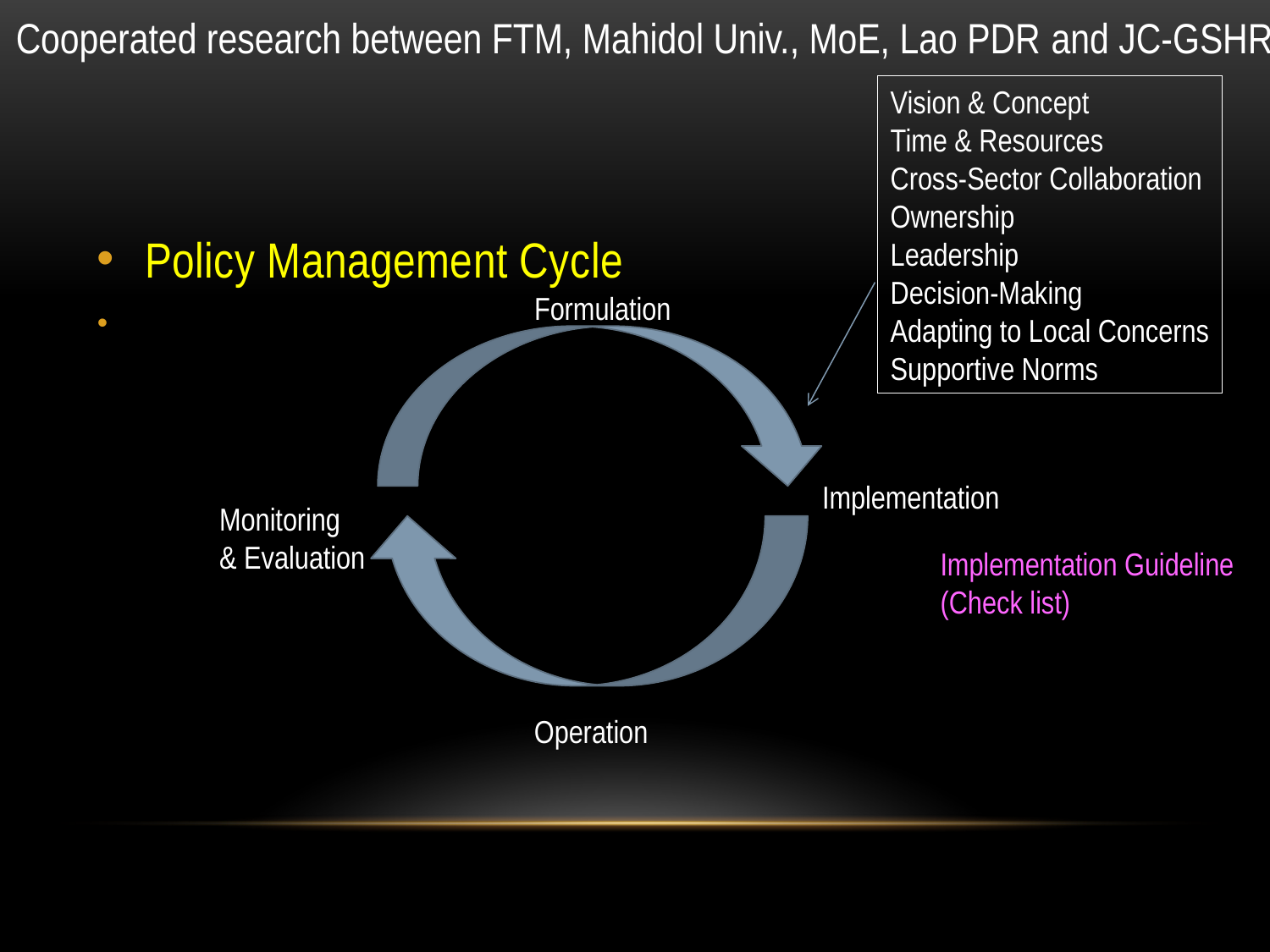

Cooperated research between FTM, Mahidol Univ., MoE, Lao PDR and JC-GSHR
Vision & Concept
Time & Resources
Cross-Sector Collaboration
Ownership
Leadership
Decision-Making
Adapting to Local Concerns
Supportive Norms
Policy Management Cycle

Formulation

Implementation
Monitoring
& Evaluation

Implementation Guideline
(Check list)
Operation